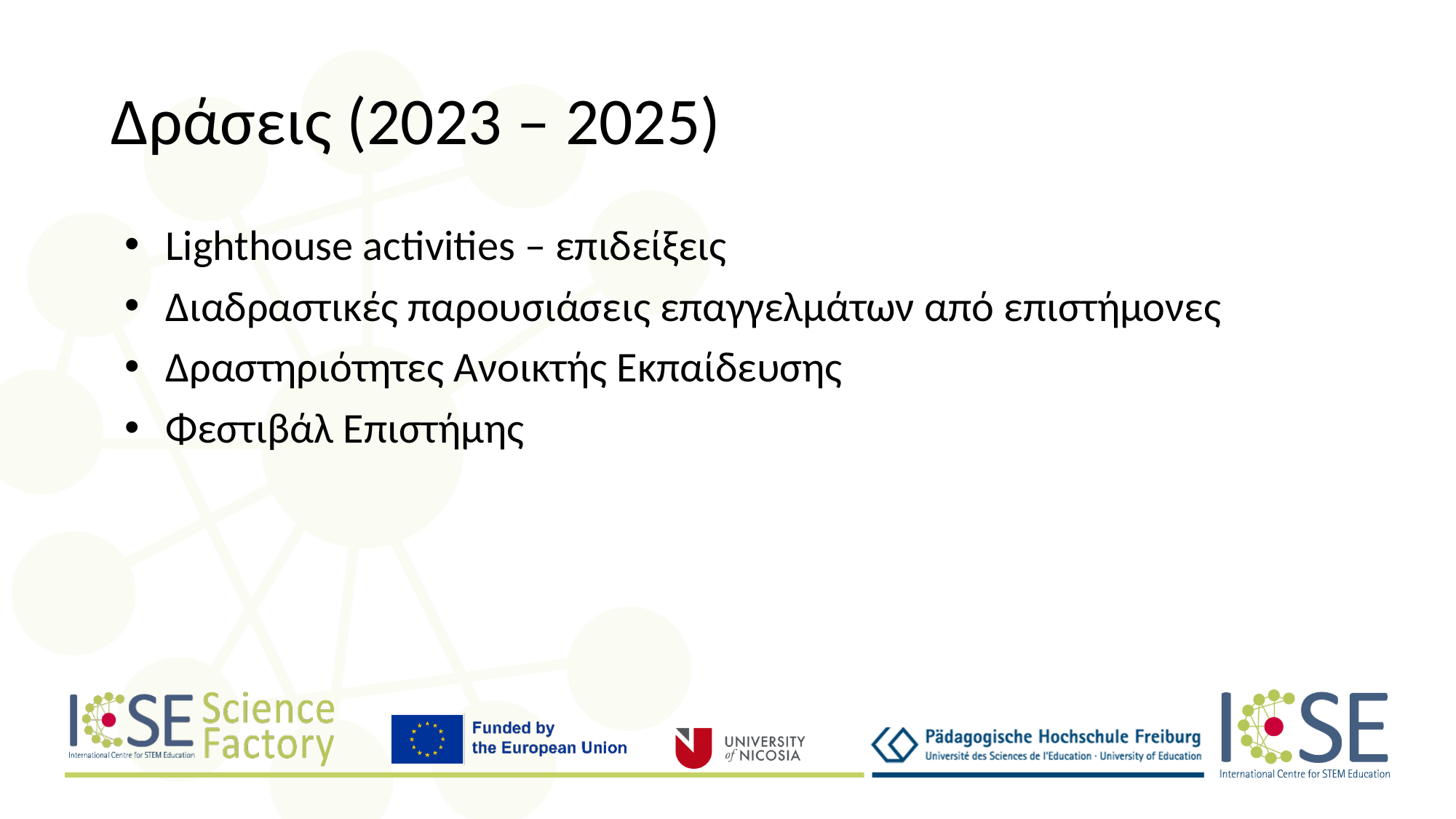

# Δράσεις (2023 – 2025)
Lighthouse activities – επιδείξεις
Διαδραστικές παρουσιάσεις επαγγελμάτων από επιστήμονες
Δραστηριότητες Ανοικτής Εκπαίδευσης
Φεστιβάλ Επιστήμης